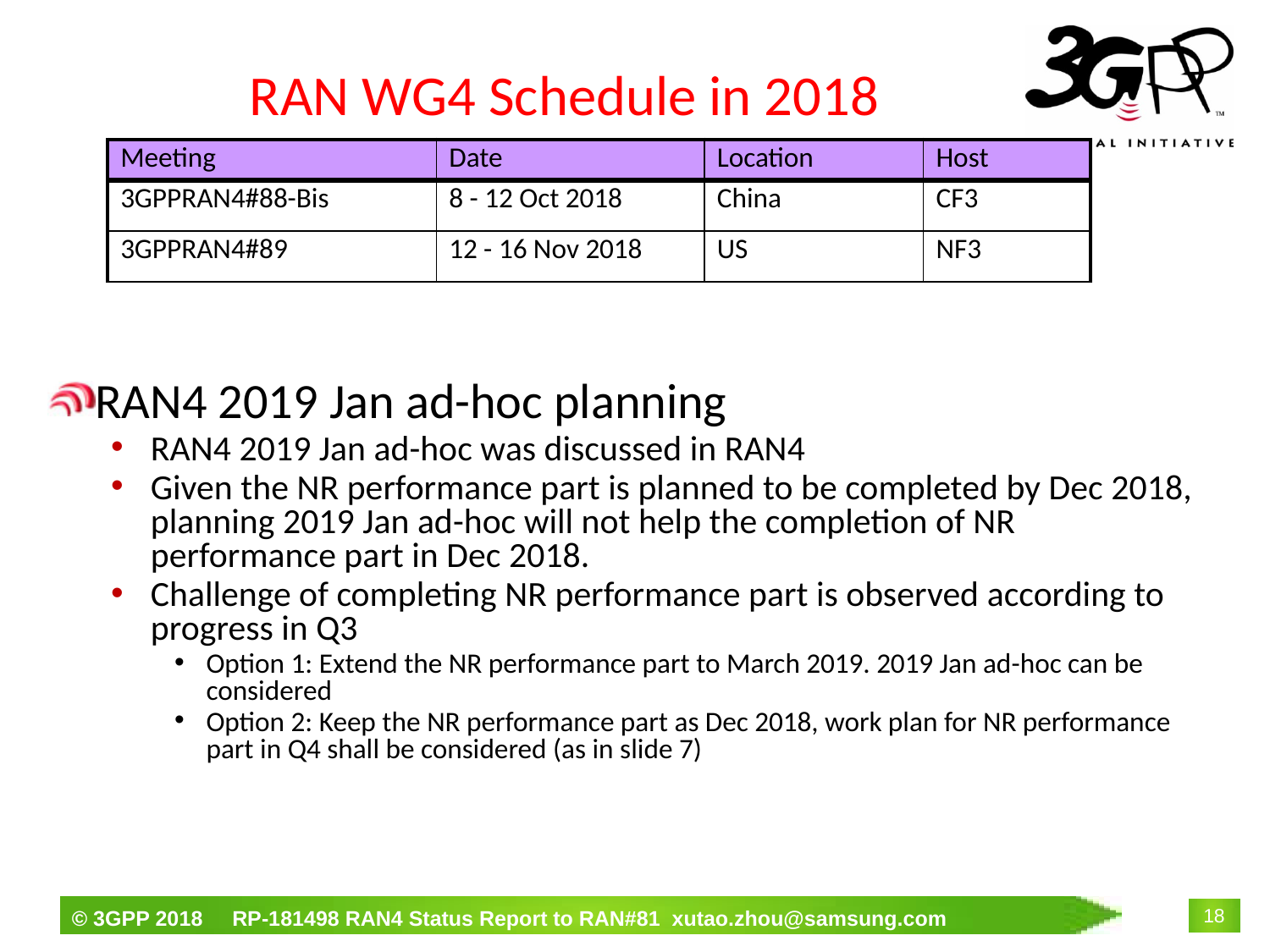

# RAN WG4 Schedule in 2018
| Meeting | Date | Location | Host |
| --- | --- | --- | --- |
| 3GPPRAN4#88-Bis | 8 - 12 Oct 2018 | China | CF3 |
| 3GPPRAN4#89 | 12 - 16 Nov 2018 | US | NF3 |

RAN4 2019 Jan ad-hoc planning
RAN4 2019 Jan ad-hoc was discussed in RAN4
Given the NR performance part is planned to be completed by Dec 2018, planning 2019 Jan ad-hoc will not help the completion of NR performance part in Dec 2018.
Challenge of completing NR performance part is observed according to progress in Q3
Option 1: Extend the NR performance part to March 2019. 2019 Jan ad-hoc can be considered
Option 2: Keep the NR performance part as Dec 2018, work plan for NR performance part in Q4 shall be considered (as in slide 7)